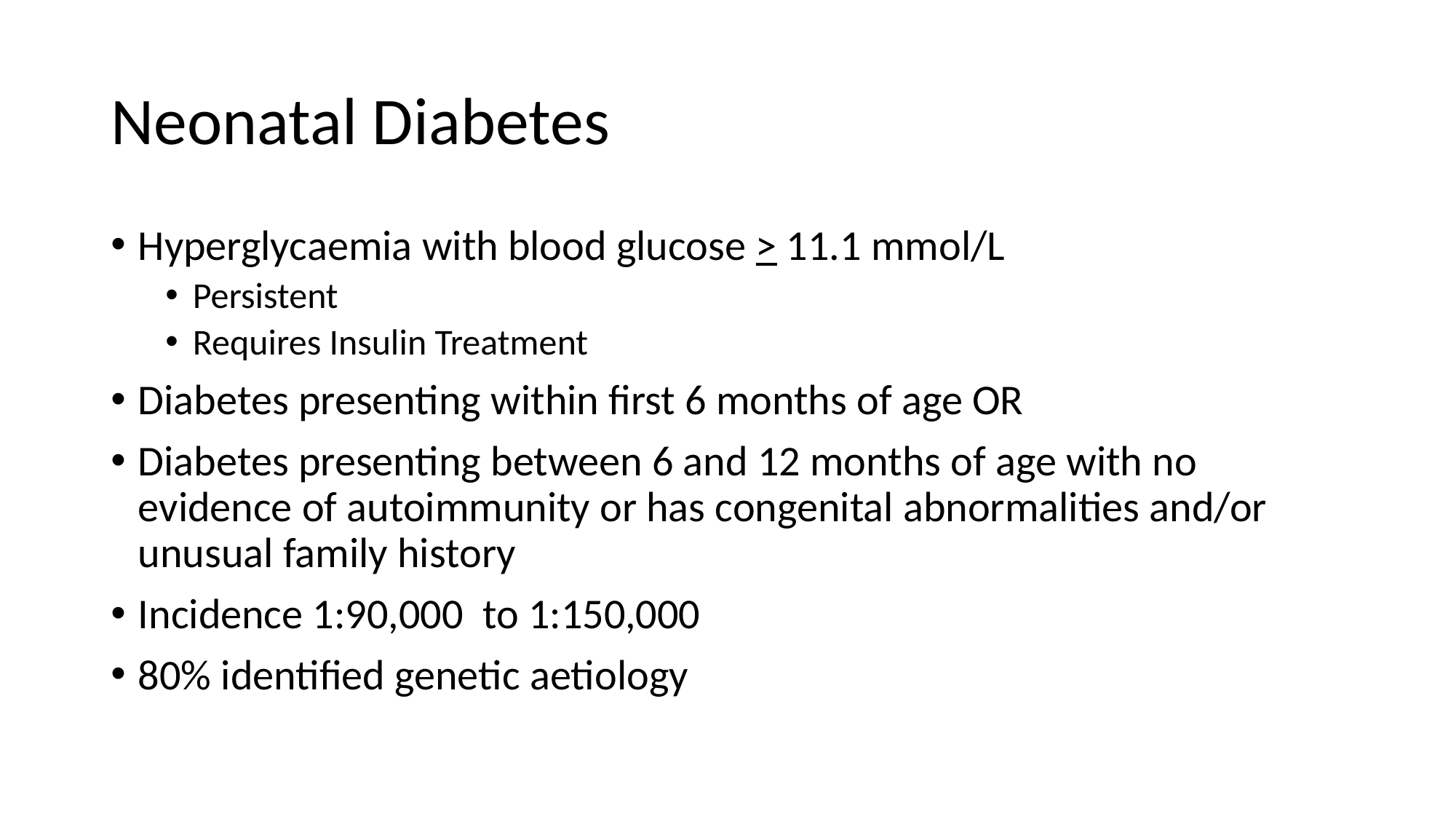

# Neonatal Diabetes
Hyperglycaemia with blood glucose > 11.1 mmol/L
Persistent
Requires Insulin Treatment
Diabetes presenting within first 6 months of age OR
Diabetes presenting between 6 and 12 months of age with no evidence of autoimmunity or has congenital abnormalities and/or unusual family history
Incidence 1:90,000  to 1:150,000
80% identified genetic aetiology